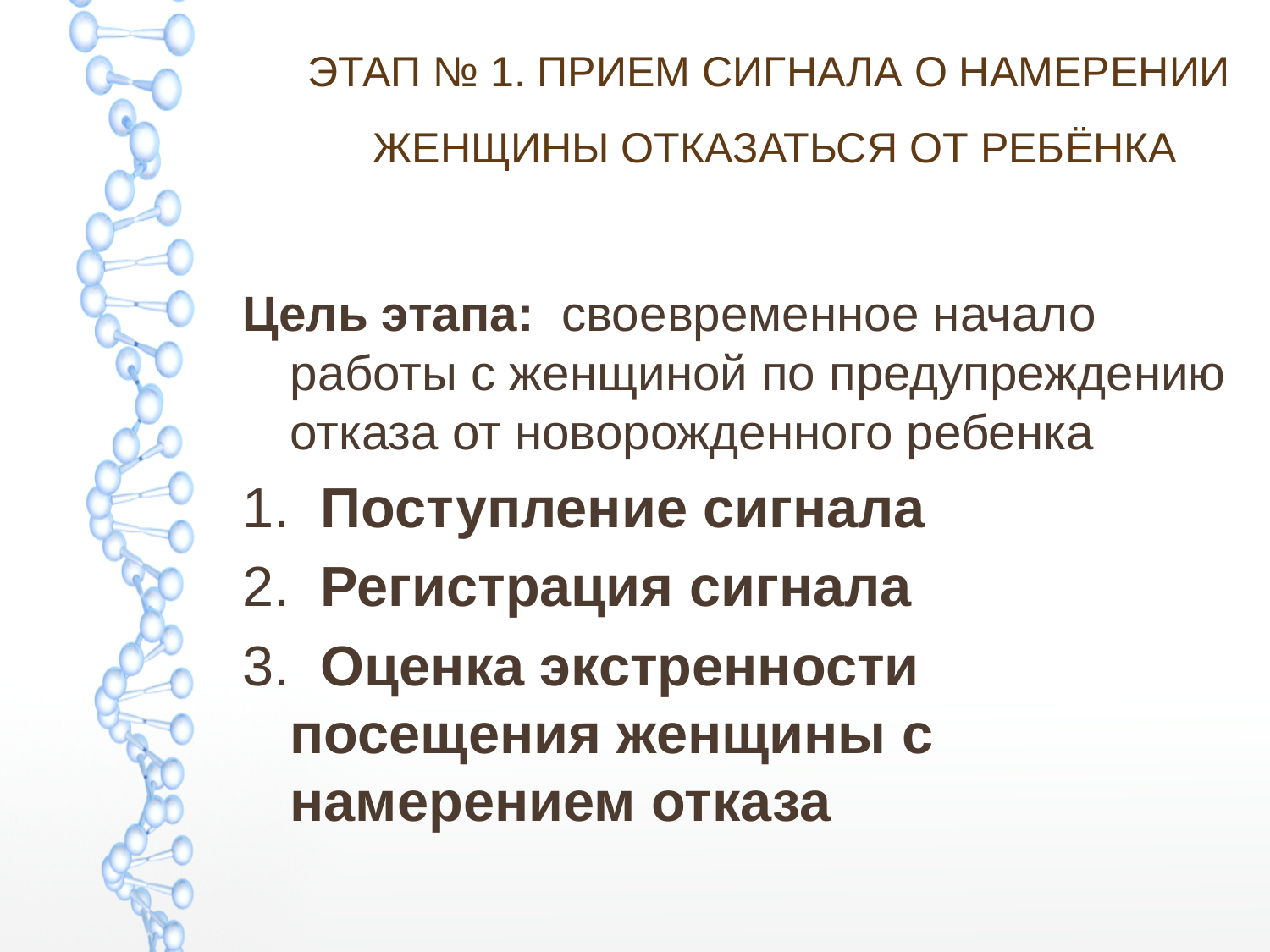

Этап № 1. Прием сигнала о намерении
 женщины отказаться от ребёнка
Цель этапа:  своевременное начало работы с женщиной по предупреждению отказа от новорожденного ребенка
1.  Поступление сигнала
2.  Регистрация сигнала
3.  Оценка экстренности посещения женщины с намерением отказа